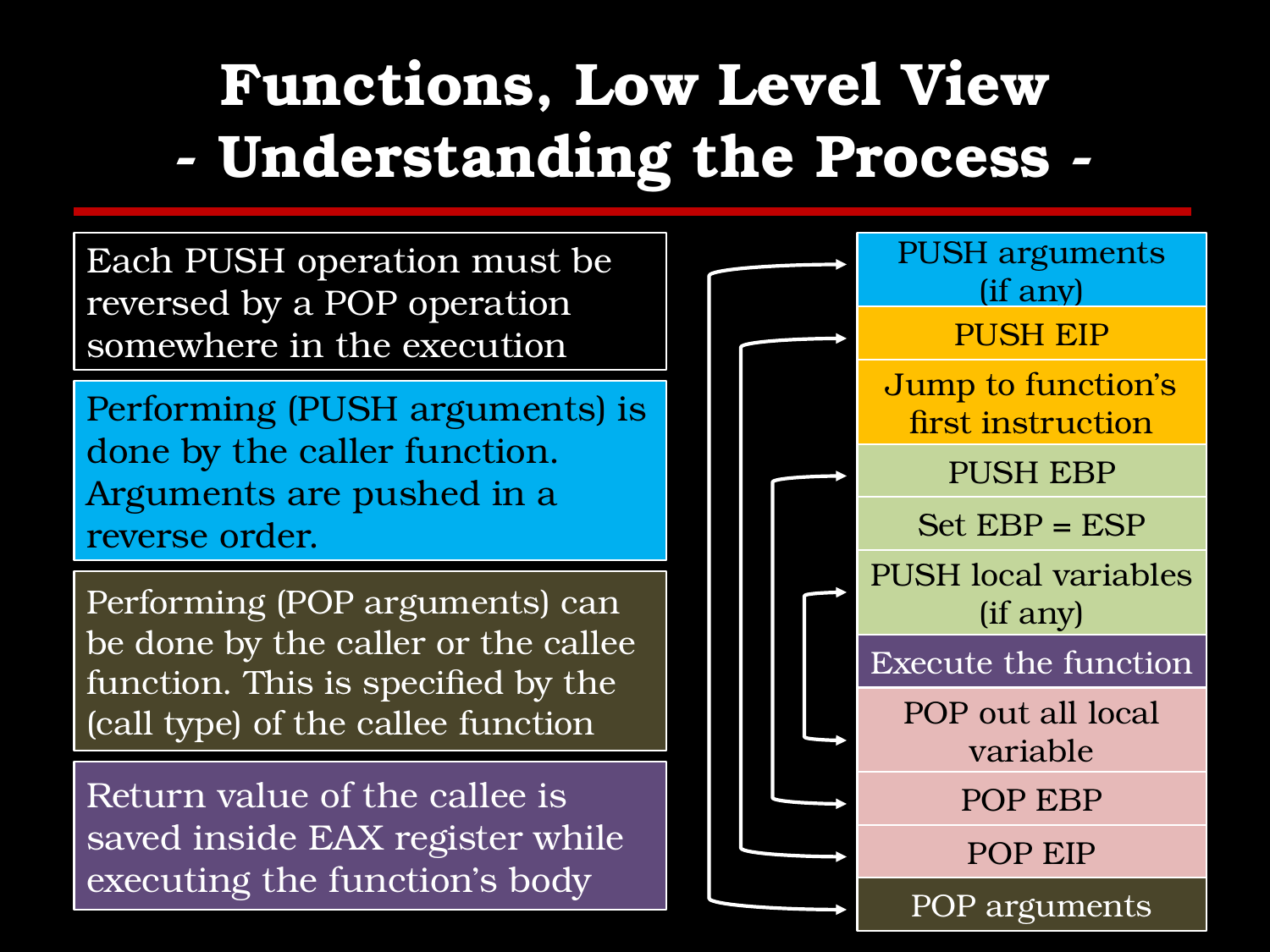

# Functions, Low Level View - Understanding the Process -
Each PUSH operation must be reversed by a POP operation somewhere in the execution
PUSH arguments
(if any)

PUSH EIP

Jump to function’s first instruction
Performing (PUSH arguments) is done by the caller function. Arguments are pushed in a reverse order.
PUSH EBP

Set EBP = ESP
PUSH local variables
(if any)
Performing (POP arguments) can be done by the caller or the callee function. This is specified by the (call type) of the callee function

Execute the function
POP out all local variable
Return value of the callee is saved inside EAX register while executing the function’s body
POP EBP
POP EIP
POP arguments
45